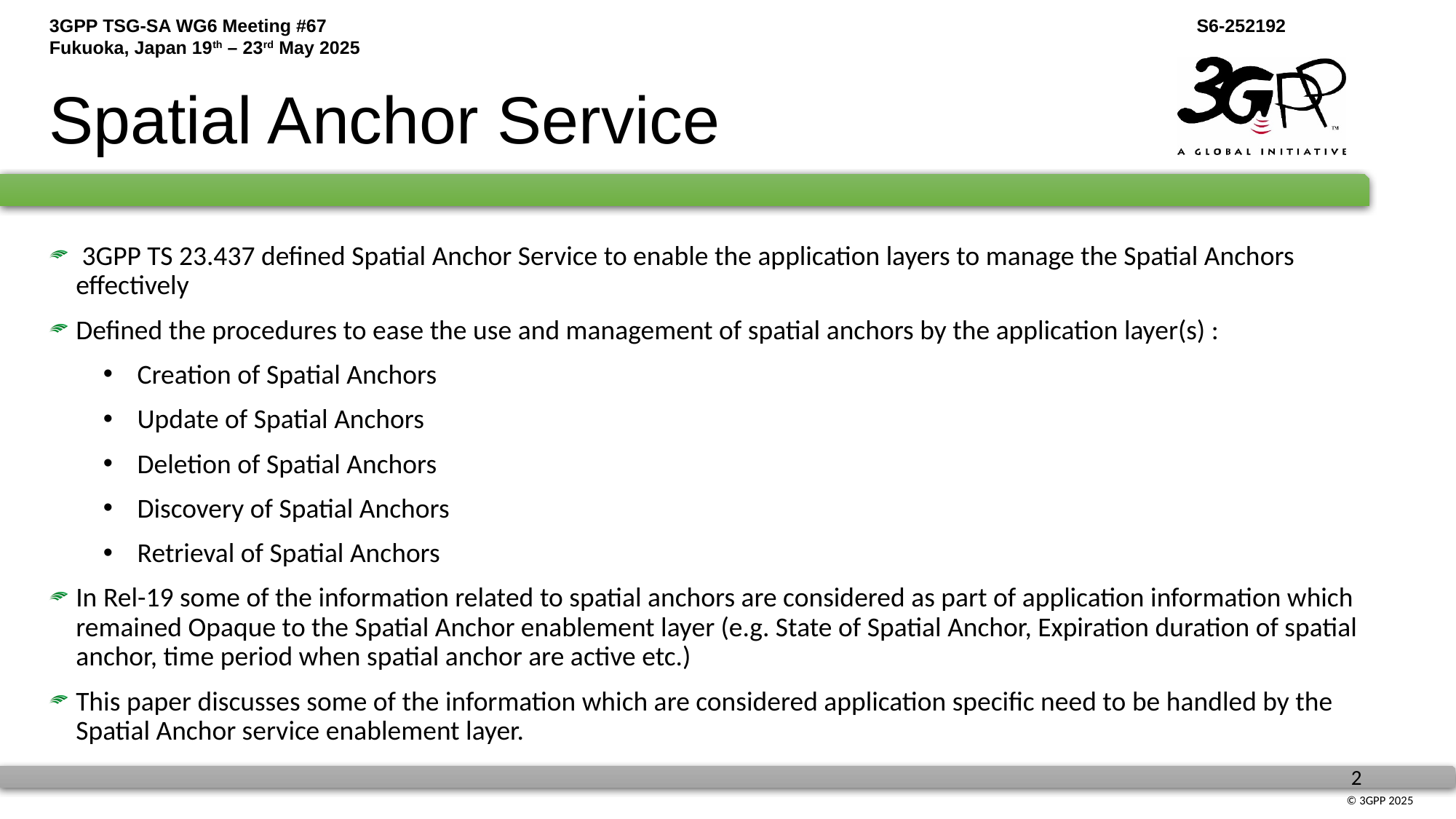

# Spatial Anchor Service
 3GPP TS 23.437 defined Spatial Anchor Service to enable the application layers to manage the Spatial Anchors effectively
Defined the procedures to ease the use and management of spatial anchors by the application layer(s) :
Creation of Spatial Anchors
Update of Spatial Anchors
Deletion of Spatial Anchors
Discovery of Spatial Anchors
Retrieval of Spatial Anchors
In Rel-19 some of the information related to spatial anchors are considered as part of application information which remained Opaque to the Spatial Anchor enablement layer (e.g. State of Spatial Anchor, Expiration duration of spatial anchor, time period when spatial anchor are active etc.)
This paper discusses some of the information which are considered application specific need to be handled by the Spatial Anchor service enablement layer.